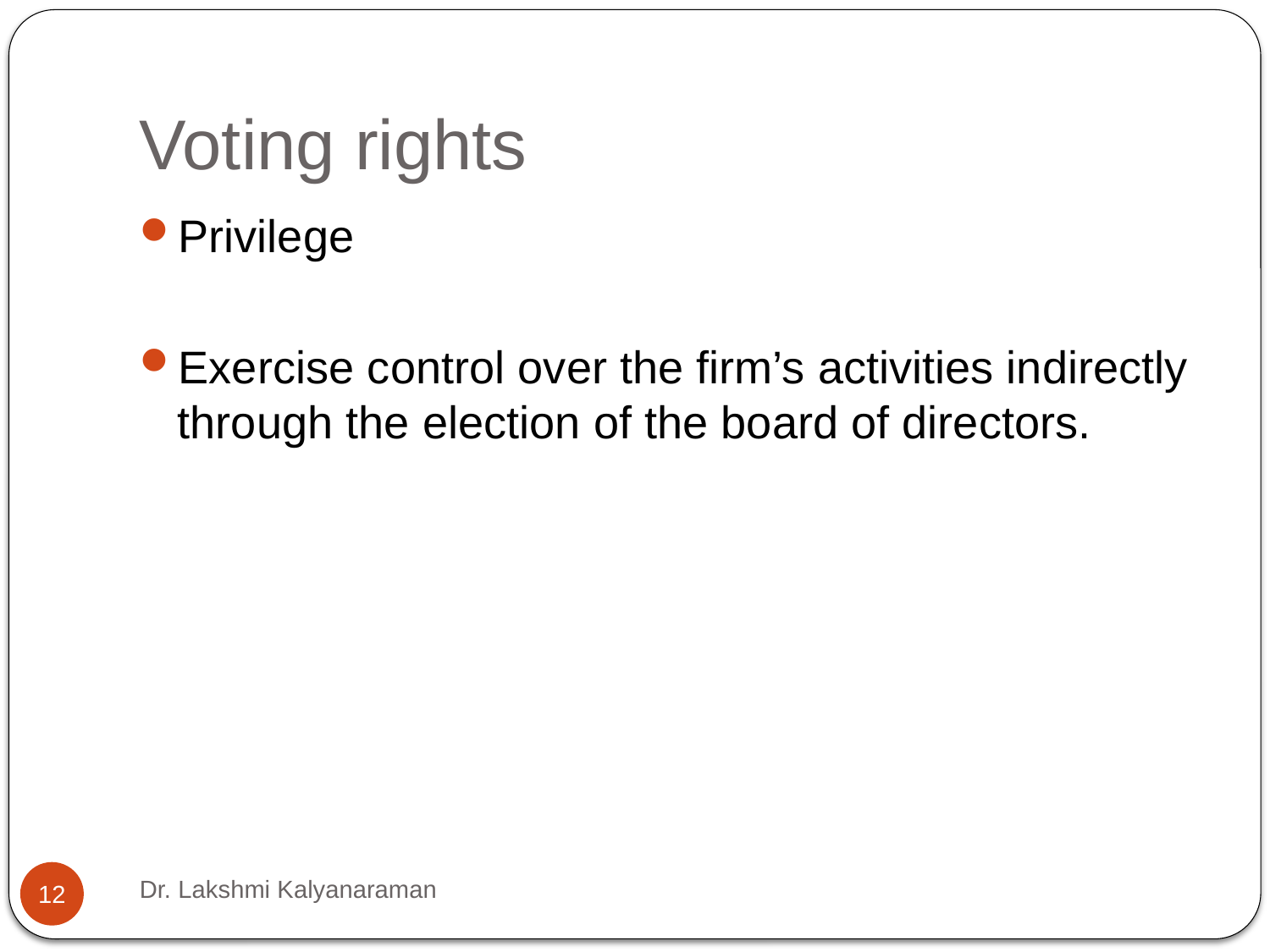

# Voting rights
Privilege

Exercise control over the firm’s activities indirectly through the election of the board of directors.
Dr. Lakshmi Kalyanaraman
12